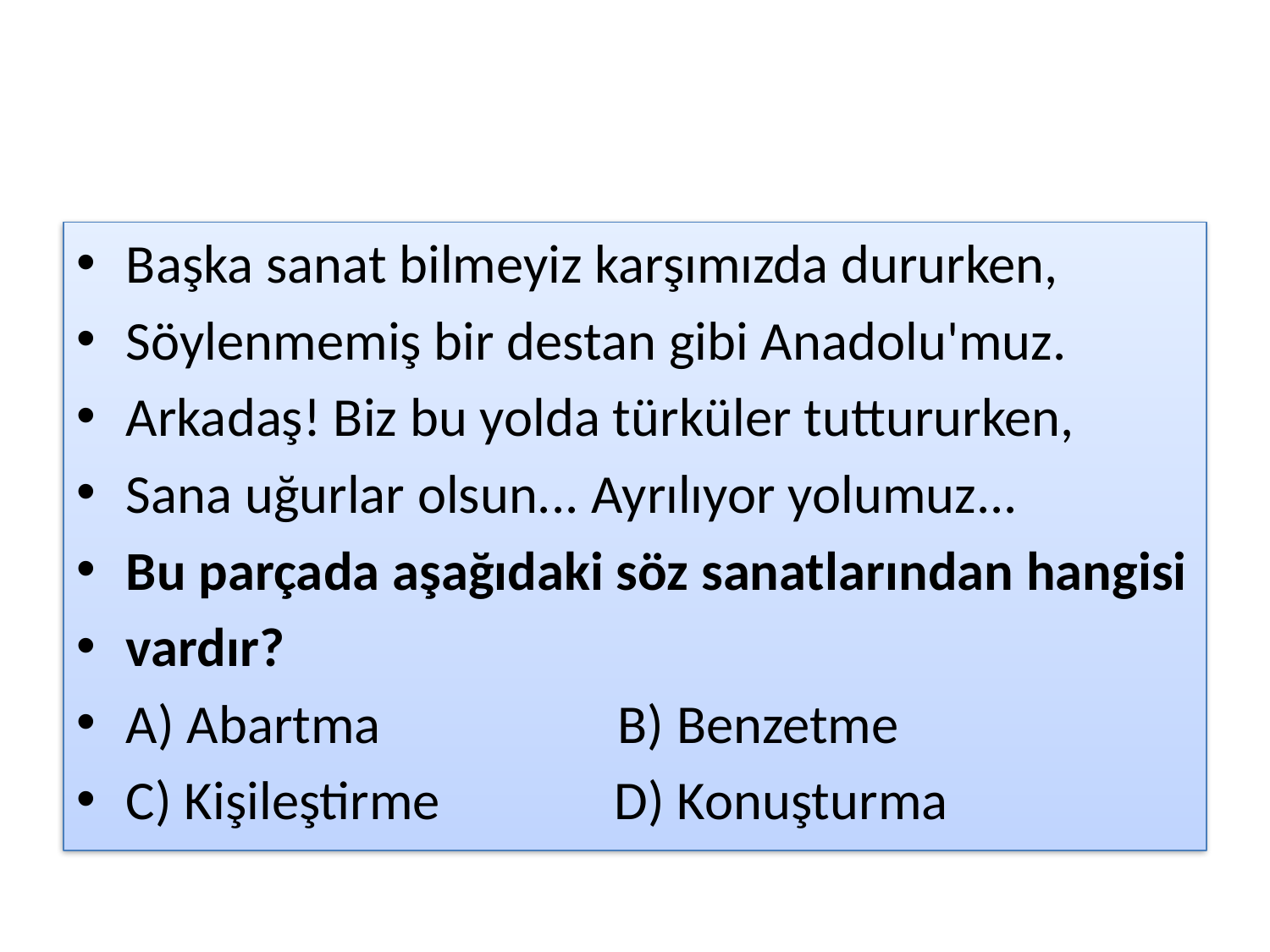

#
Başka sanat bilmeyiz karşımızda dururken,
Söylenmemiş bir destan gibi Anadolu'muz.
Arkadaş! Biz bu yolda türküler tuttururken,
Sana uğurlar olsun... Ayrılıyor yolumuz...
Bu parçada aşağıdaki söz sanatlarından hangisi
vardır?
A) Abartma                   B) Benzetme
C) Kişileştirme              D) Konuşturma